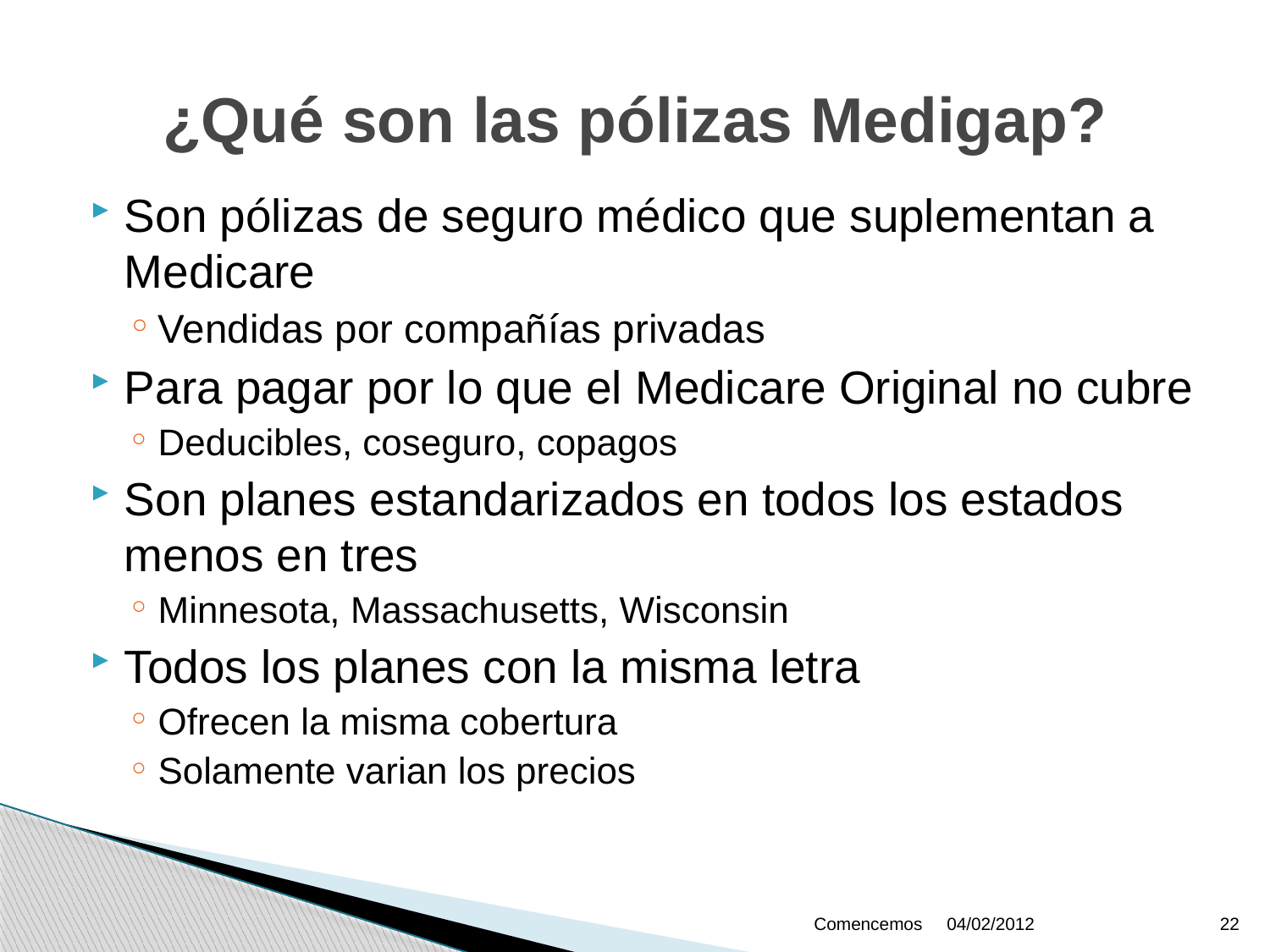

# ¿Qué son las pólizas Medigap?
Son pólizas de seguro médico que suplementan a Medicare
Vendidas por compañías privadas
Para pagar por lo que el Medicare Original no cubre
Deducibles, coseguro, copagos
Son planes estandarizados en todos los estados menos en tres
Minnesota, Massachusetts, Wisconsin
Todos los planes con la misma letra
Ofrecen la misma cobertura
Solamente varian los precios

Comencemos
04/02/2012
22